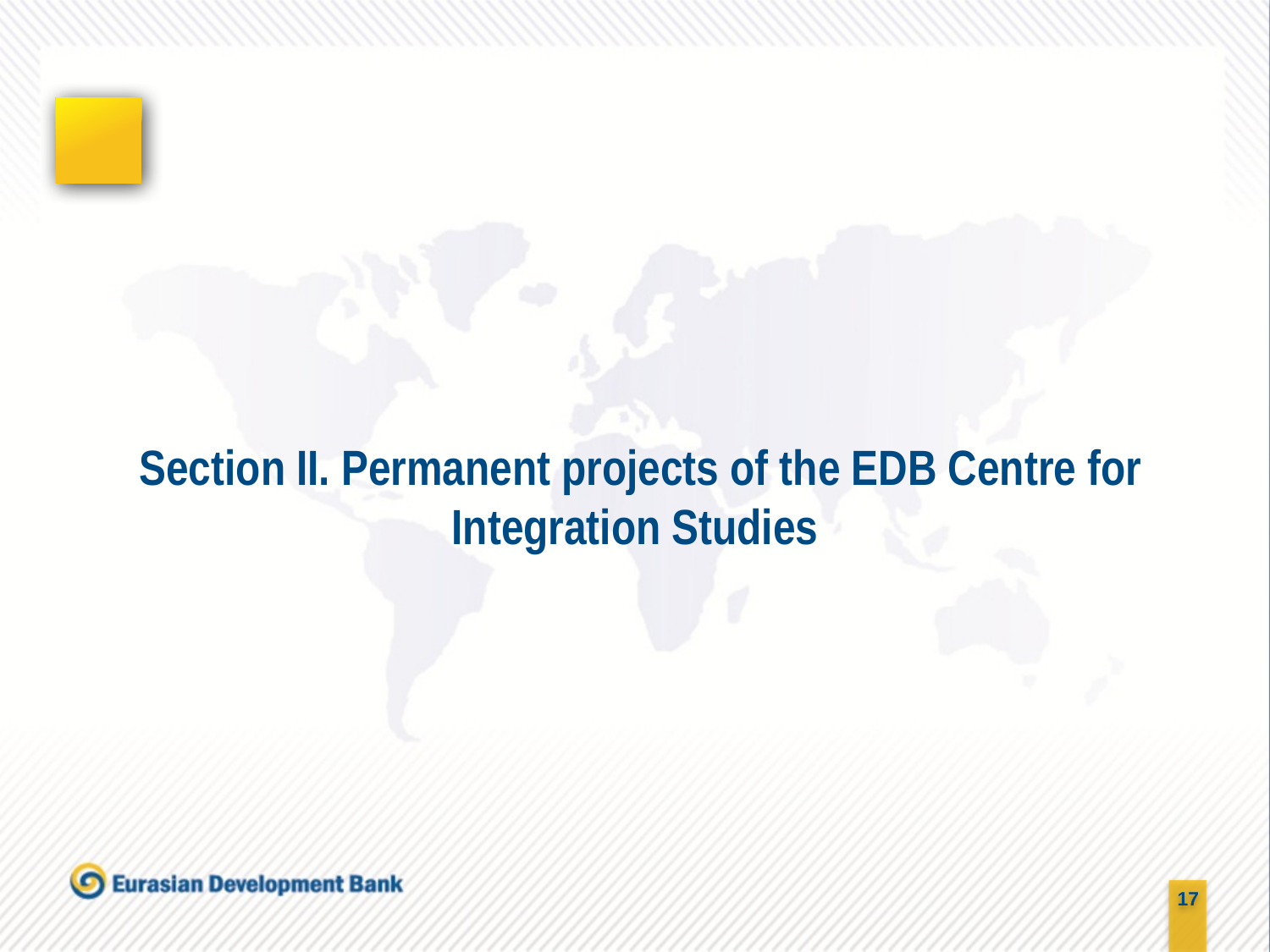

# Section II. Permanent projects of the EDB Centre for Integration Studies